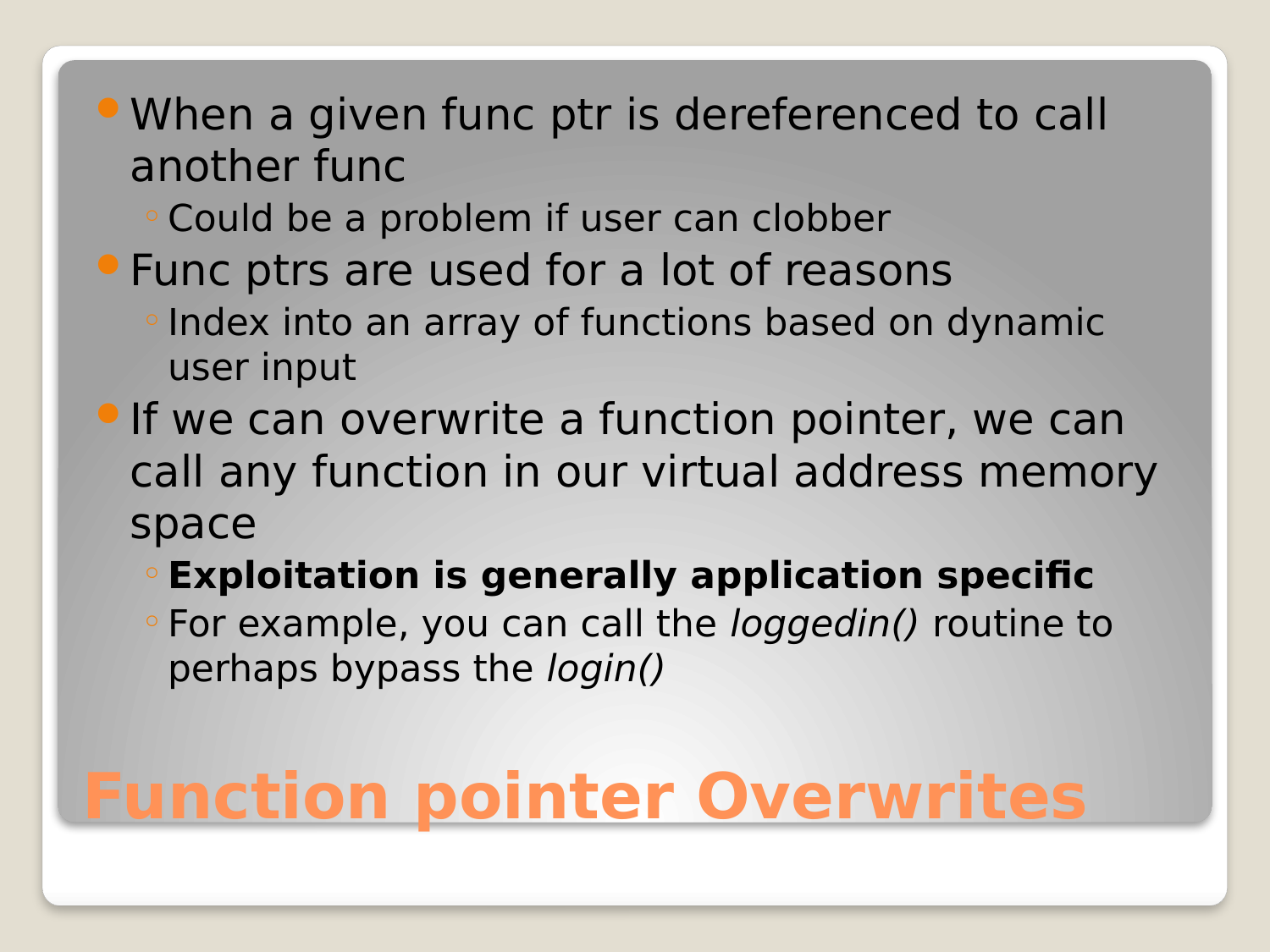

When a given func ptr is dereferenced to call another func
Could be a problem if user can clobber
Func ptrs are used for a lot of reasons
Index into an array of functions based on dynamic user input
If we can overwrite a function pointer, we can call any function in our virtual address memory space
Exploitation is generally application specific
For example, you can call the loggedin() routine to perhaps bypass the login()
# Function pointer Overwrites